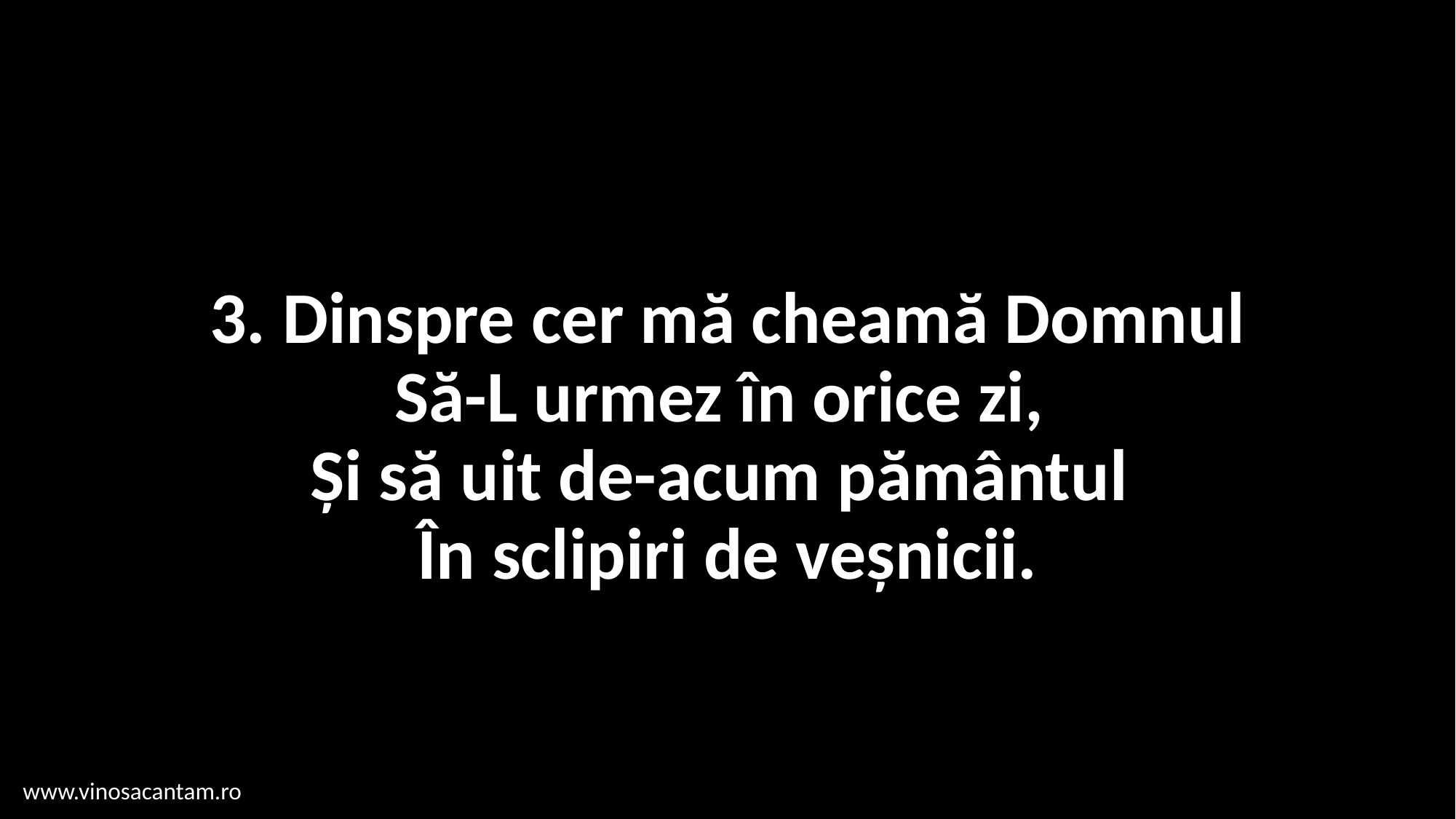

# 3. Dinspre cer mă cheamă Domnul Să-L urmez în orice zi, Și să uit de-acum pământul În sclipiri de veșnicii.
www.vinosacantam.ro